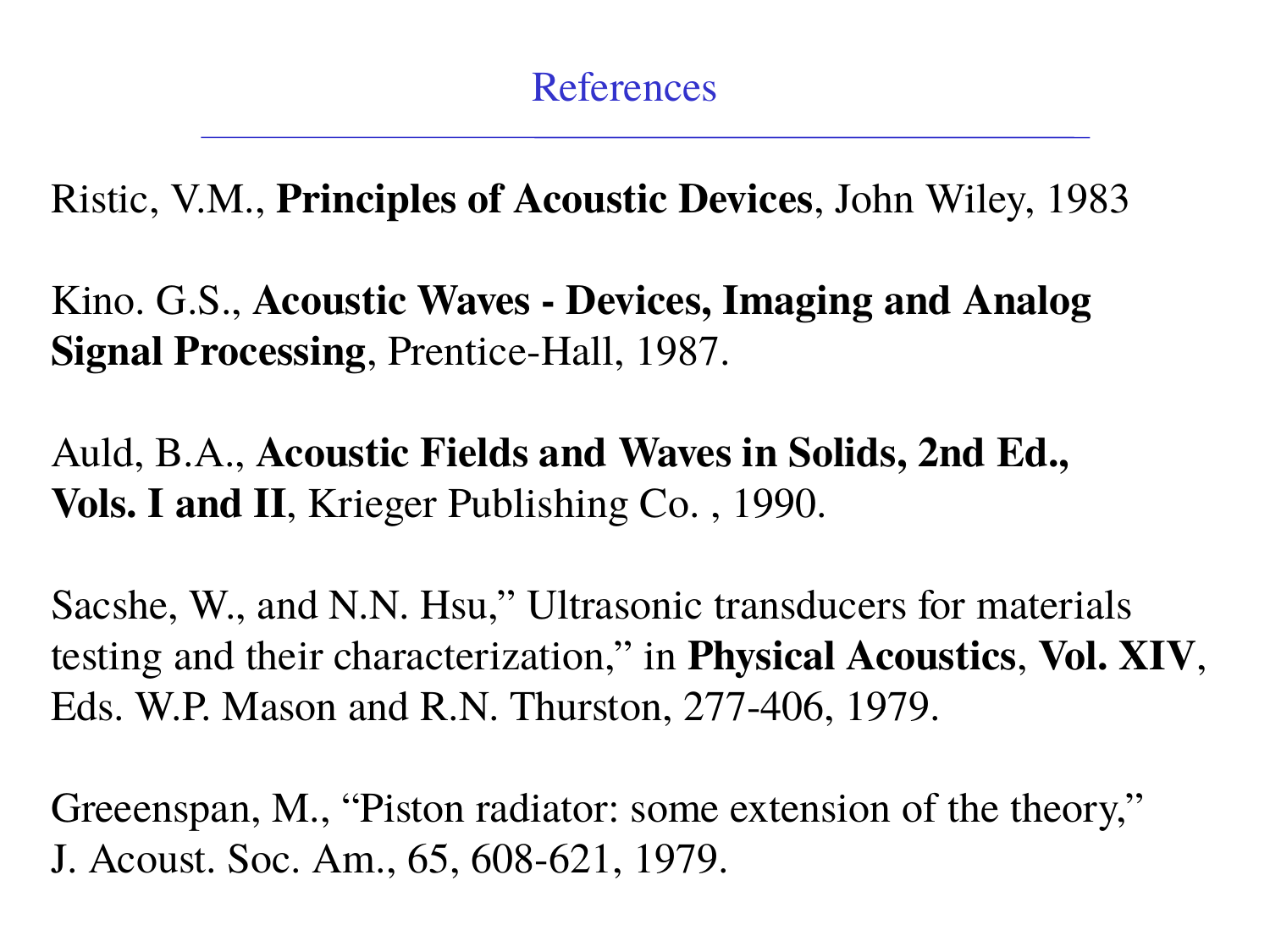

References

Ristic, V.M., Principles of Acoustic Devices, John Wiley, 1983

Kino. G.S., Acoustic Waves - Devices, Imaging and Analog
Signal Processing, Prentice-Hall, 1987.

Auld, B.A., Acoustic Fields and Waves in Solids, 2nd Ed.,
Vols. I and II, Krieger Publishing Co. , 1990.

Sacshe, W., and N.N. Hsu,” Ultrasonic transducers for materials
testing and their characterization,” in Physical Acoustics, Vol. XIV,
Eds. W.P. Mason and R.N. Thurston, 277-406, 1979.

Greeenspan, M., “Piston radiator: some extension of the theory,”
J. Acoust. Soc. Am., 65, 608-621, 1979.